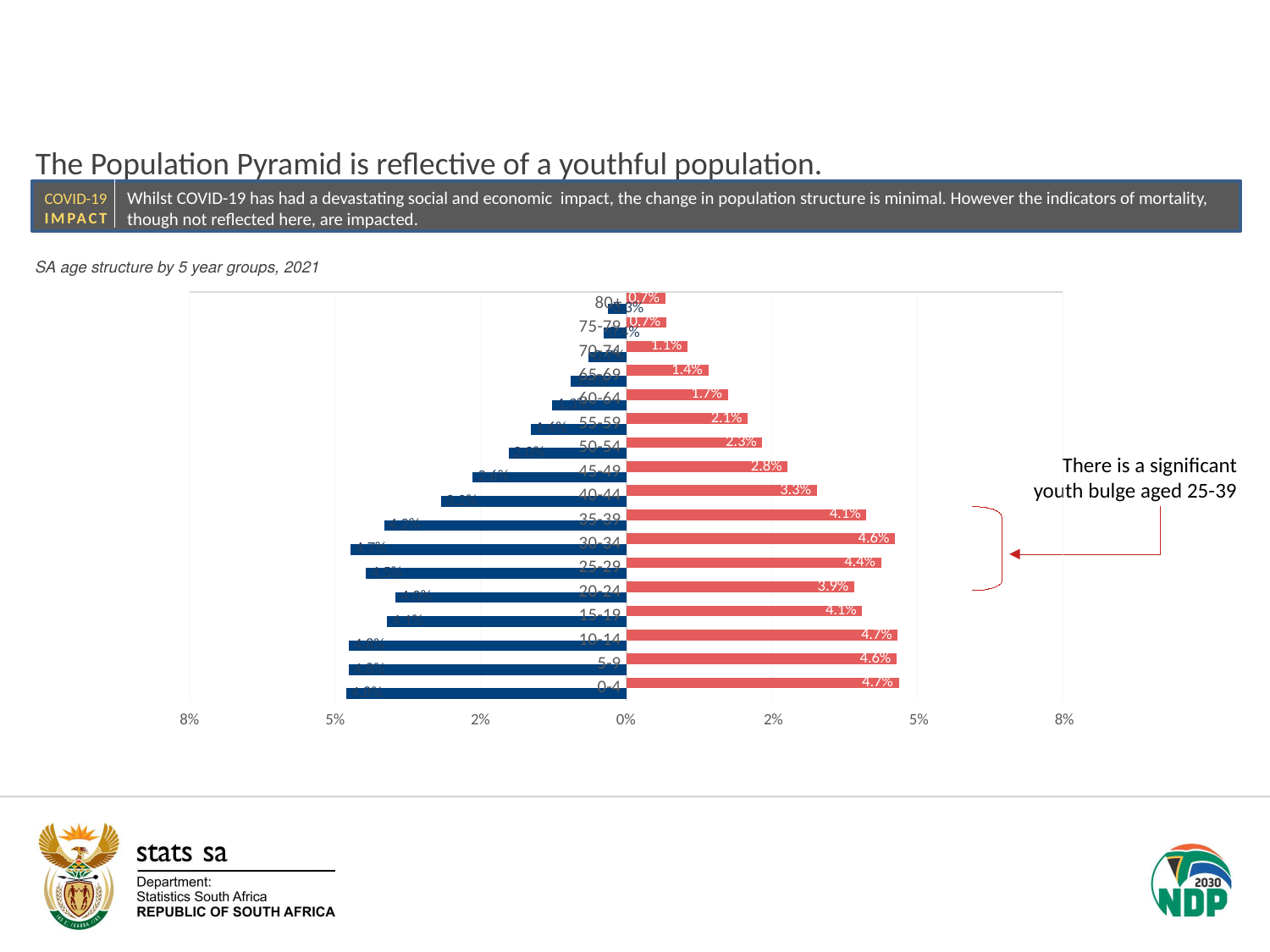

The Population Pyramid is reflective of a youthful population.
Whilst COVID-19 has had a devastating social and economic  impact, the change in population structure is minimal. However the indicators of mortality, though not reflected here, are impacted.

COVID-19
IMPACT
SA age structure by 5 year groups, 2021

### Chart

| Category | Series2 | Series1 |
|---|---|---|
| 80+ | 0.006697 | -0.003201 |
| 75-79 | 0.006875 | -0.003887 |
| 70-74 | 0.010504 | -0.006528 |
| 65-69 | 0.014102 | -0.009551 |
| 60-64 | 0.017455 | -0.012736 |
| 55-59 | 0.020898 | -0.016411 |
| 50-54 | 0.023399 | -0.020253 |
| 45-49 | 0.02774 | -0.026366 |
| 40-44 | 0.032728 | -0.031814 |
| 35-39 | 0.041255 | -0.041635 |
| 30-34 | 0.046189 | -0.047432 |
| 25-29 | 0.043808 | -0.044716 |
| 20-24 | 0.039194 | -0.039607 |
| 15-19 | 0.040556 | -0.041082 |
| 10-14 | 0.046659 | -0.047633 |
| 5-9 | 0.046472 | -0.047692 |
| 0-4 | 0.046834 | -0.04809 |
There is a significant youth bulge aged 25-39